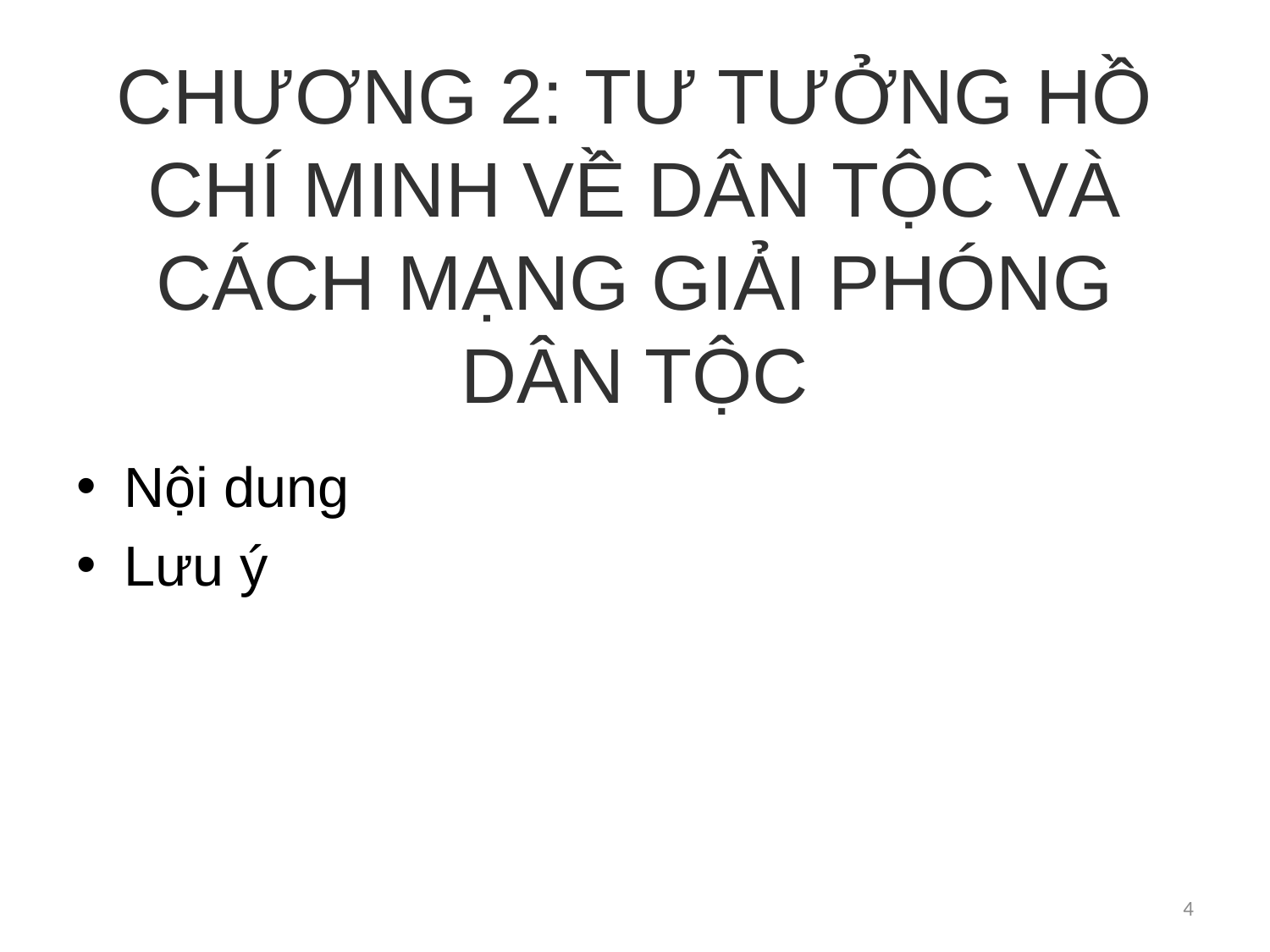

# CHƯƠNG 2: TƯ TƯỞNG HỒ CHÍ MINH VỀ DÂN TỘC VÀ CÁCH MẠNG GIẢI PHÓNG DÂN TỘC
Nội dung
Lưu ý

4